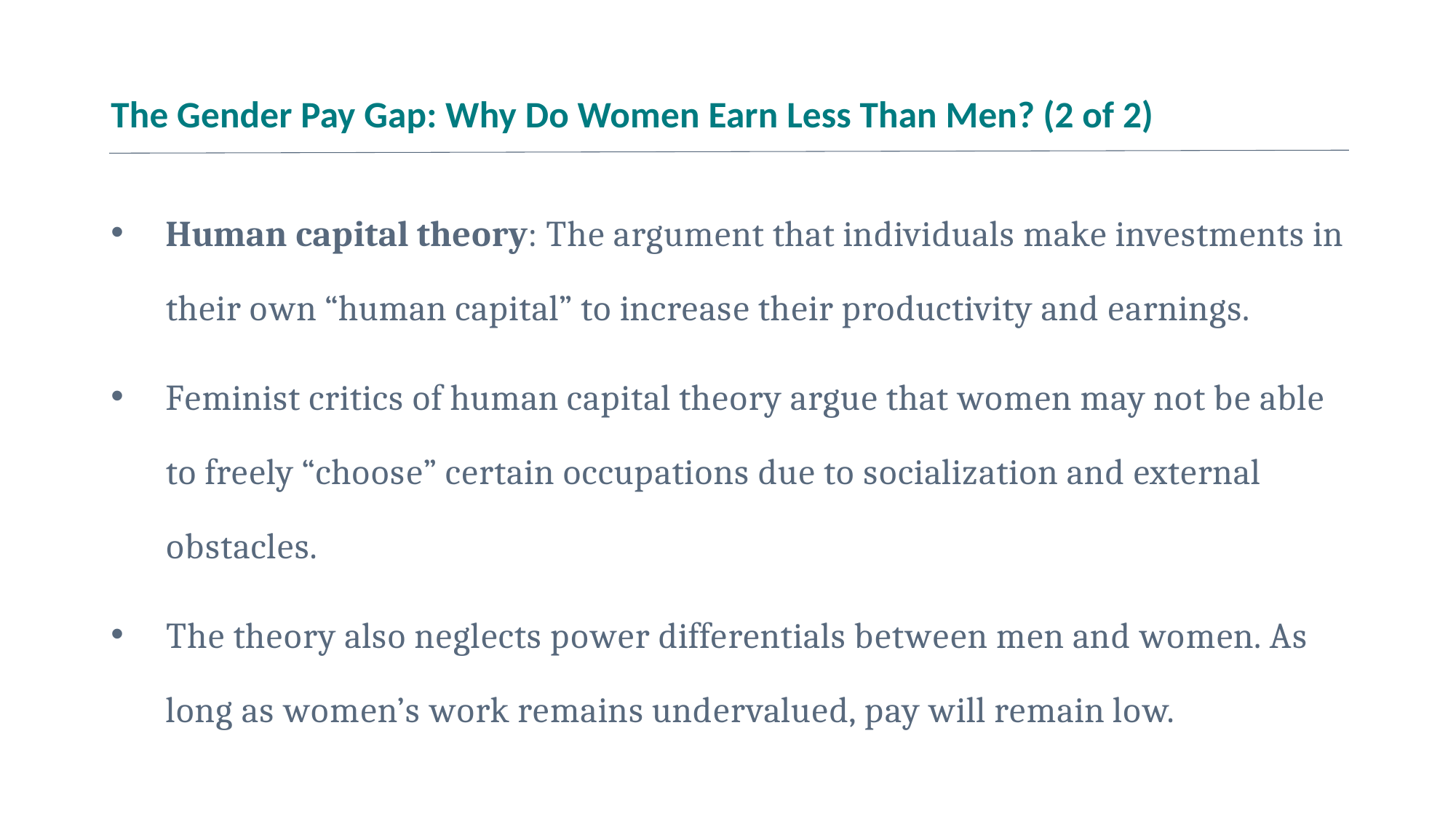

# The Gender Pay Gap: Why Do Women Earn Less Than Men? (2 of 2)
Human capital theory: The argument that individuals make investments in their own “human capital” to increase their productivity and earnings.
Feminist critics of human capital theory argue that women may not be able to freely “choose” certain occupations due to socialization and external obstacles.
The theory also neglects power differentials between men and women. As long as women’s work remains undervalued, pay will remain low.